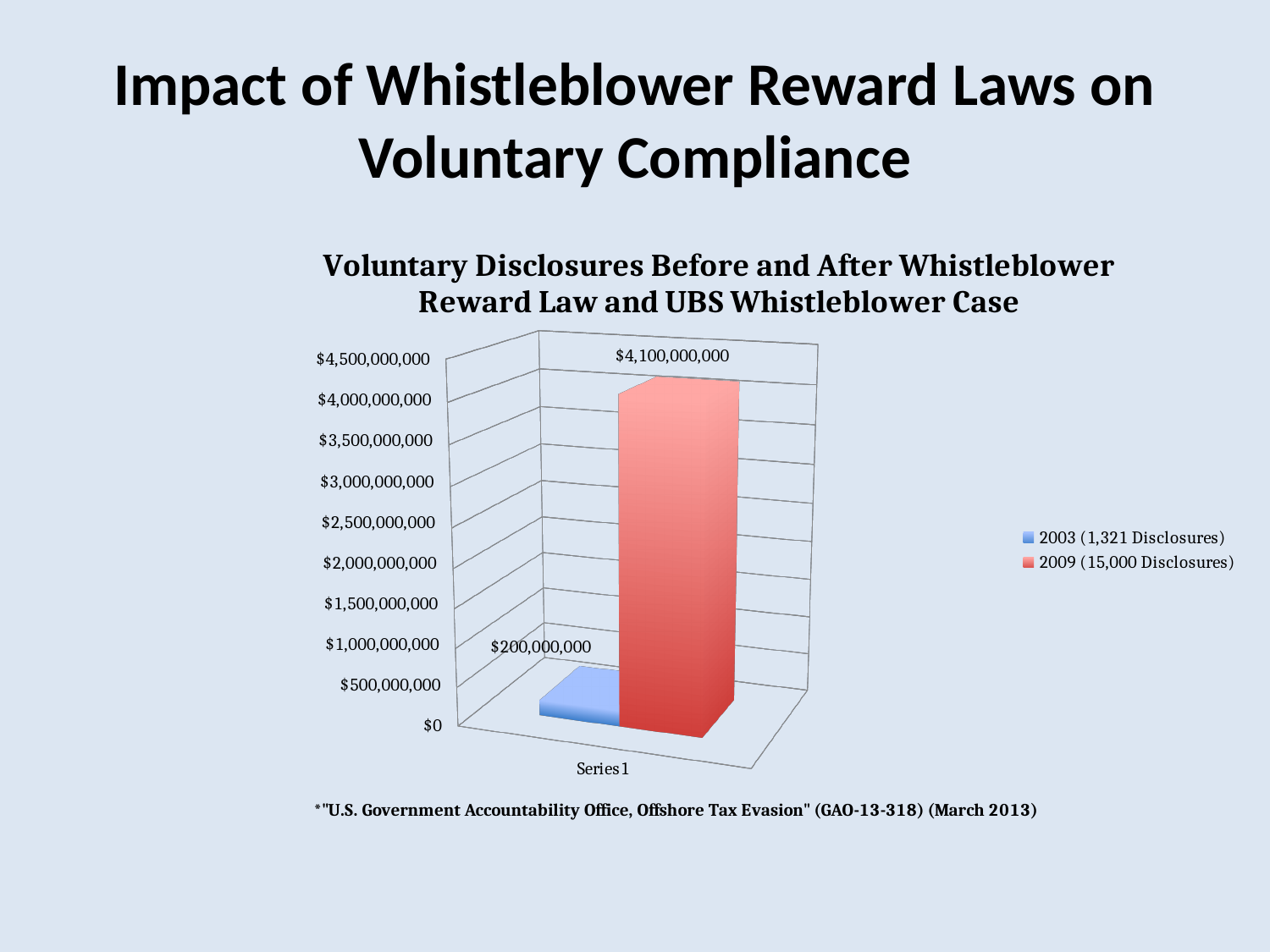

# Impact of Whistleblower Reward Laws on Voluntary Compliance

[unsupported chart]